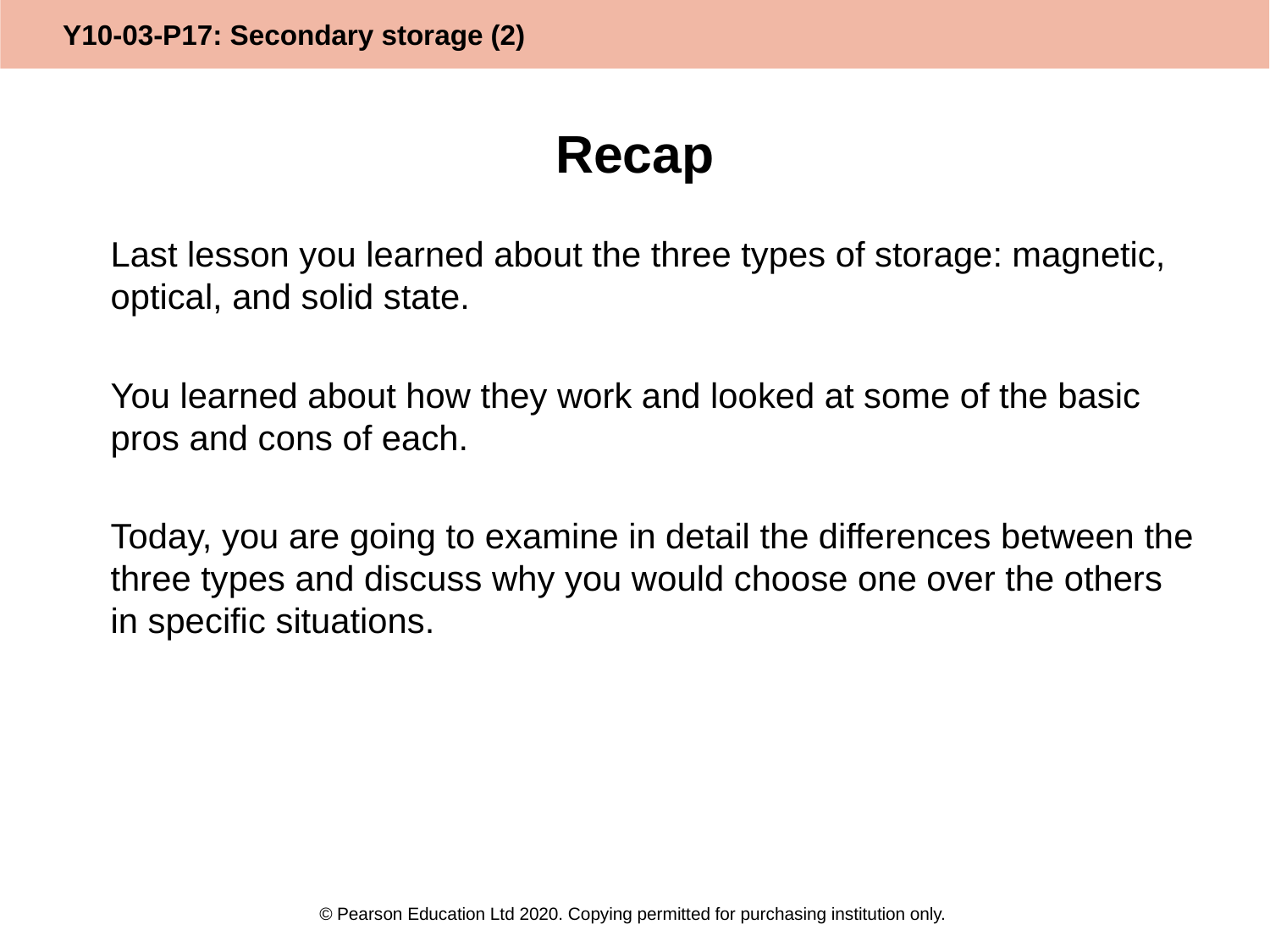

# Recap
Last lesson you learned about the three types of storage: magnetic, optical, and solid state.

You learned about how they work and looked at some of the basic pros and cons of each.

Today, you are going to examine in detail the differences between the three types and discuss why you would choose one over the others in specific situations.

© Pearson Education Ltd 2020. Copying permitted for purchasing institution only.